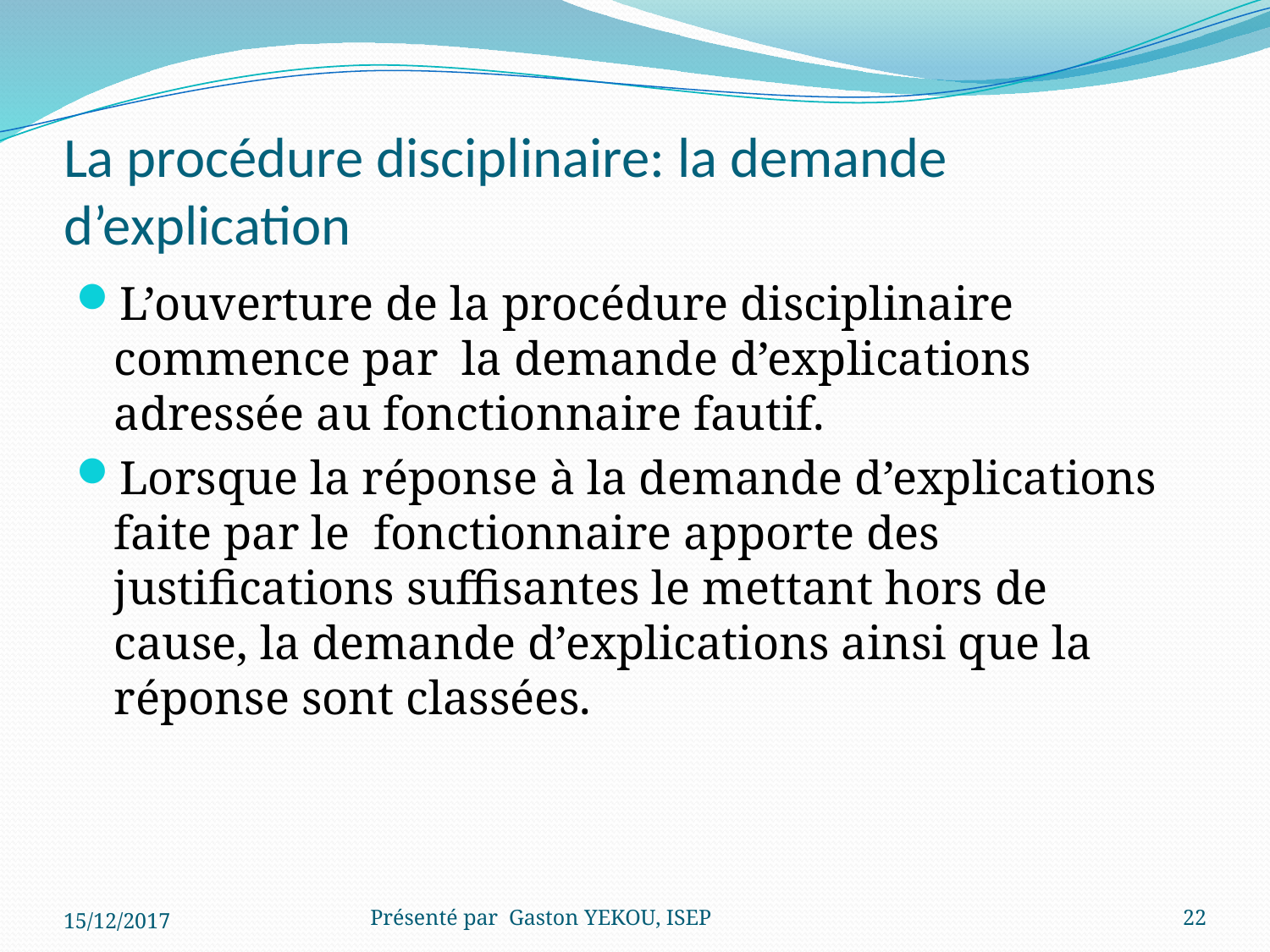

# La procédure disciplinaire: la demande d’explication
L’ouverture de la procédure disciplinaire commence par  la demande d’explications  adressée au fonctionnaire fautif.
Lorsque la réponse à la demande d’explications faite par le  fonctionnaire apporte des justifications suffisantes le mettant hors de cause, la demande d’explications ainsi que la réponse sont classées.

15/12/2017
Présenté par  Gaston YEKOU, ISEP
22